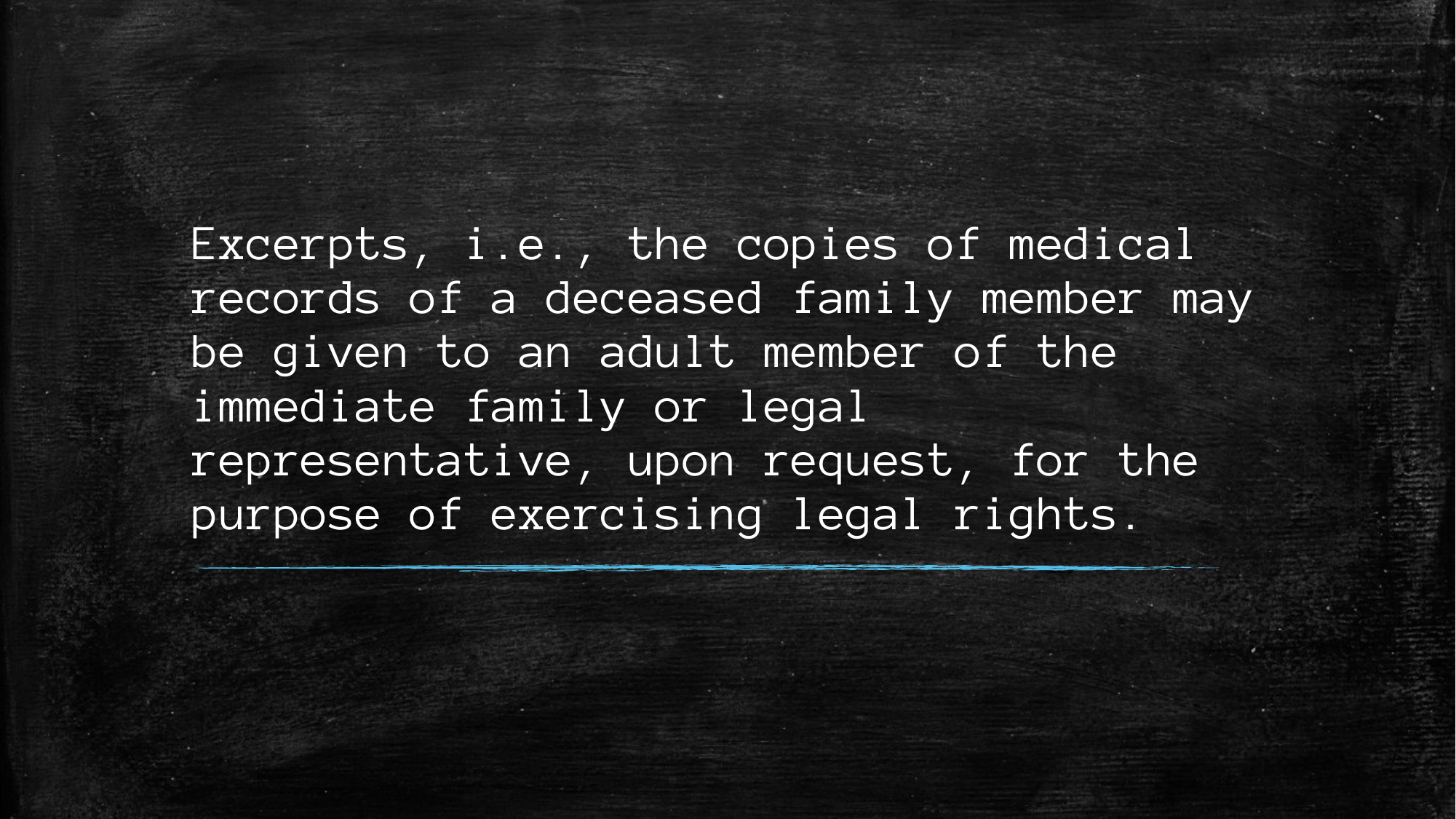

# Excerpts, i.e., the copies of medical records of a deceased family member may be given to an adult member of the immediate family or legal representative, upon request, for the purpose of exercising legal rights.